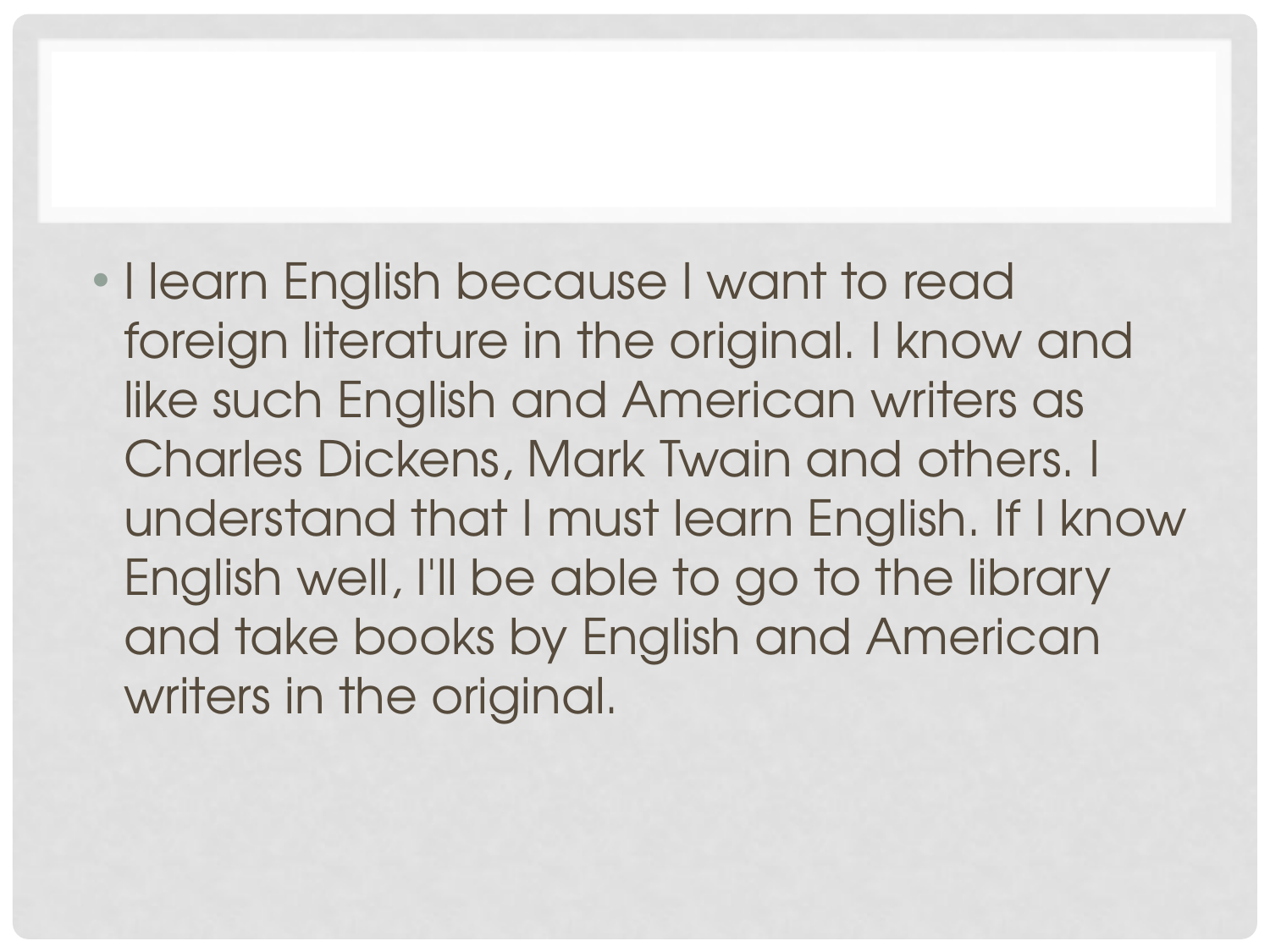

#
I learn English because I want to read foreign literature in the original. I know and like such English and American writers as Charles Dickens, Mark Twain and others. I understand that I must learn English. If I know English well, I'll be able to go to the library and take books by English and American writers in the original.